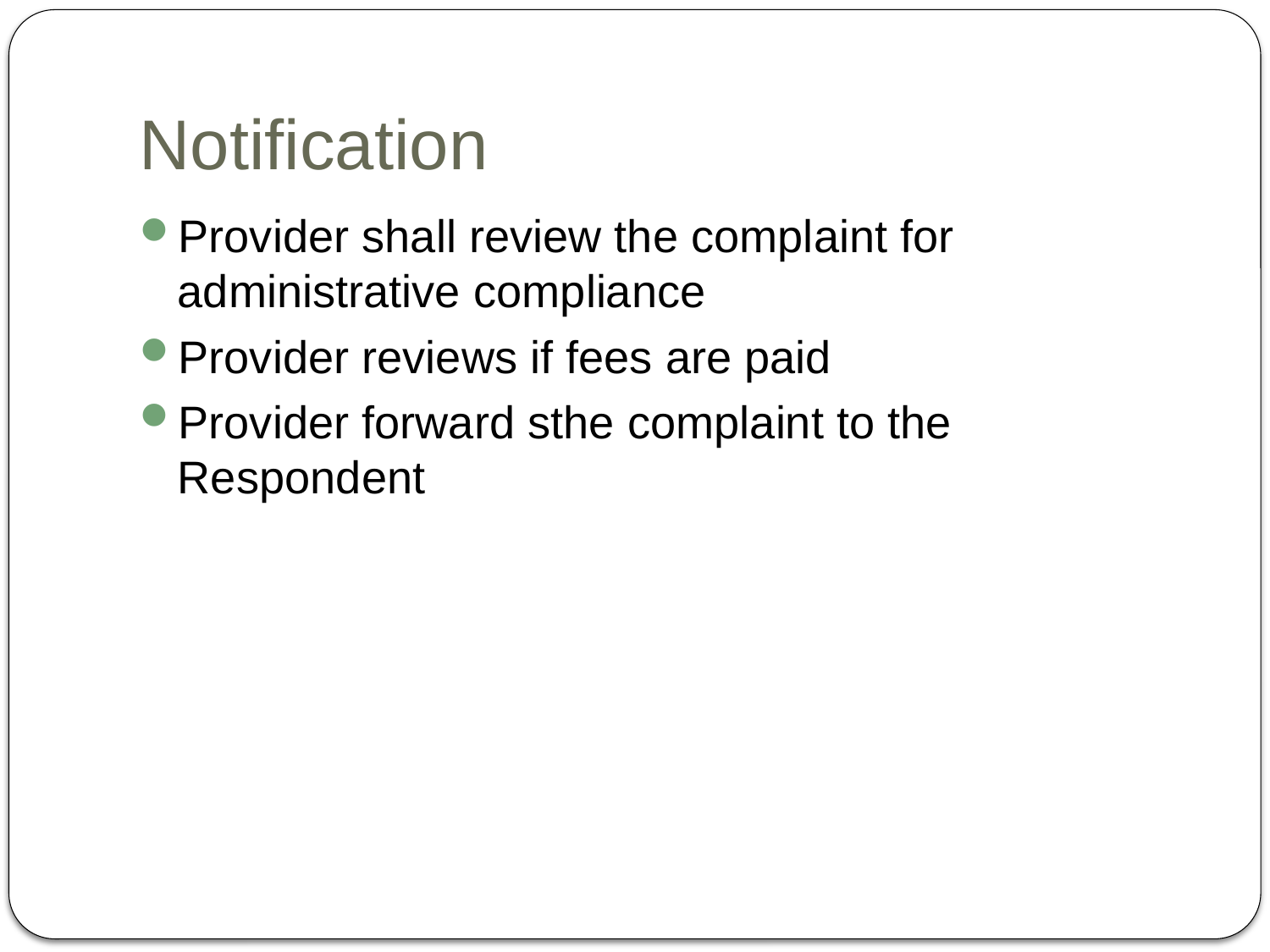

# Notification
Provider shall review the complaint for administrative compliance
Provider reviews if fees are paid
Provider forward sthe complaint to the Respondent